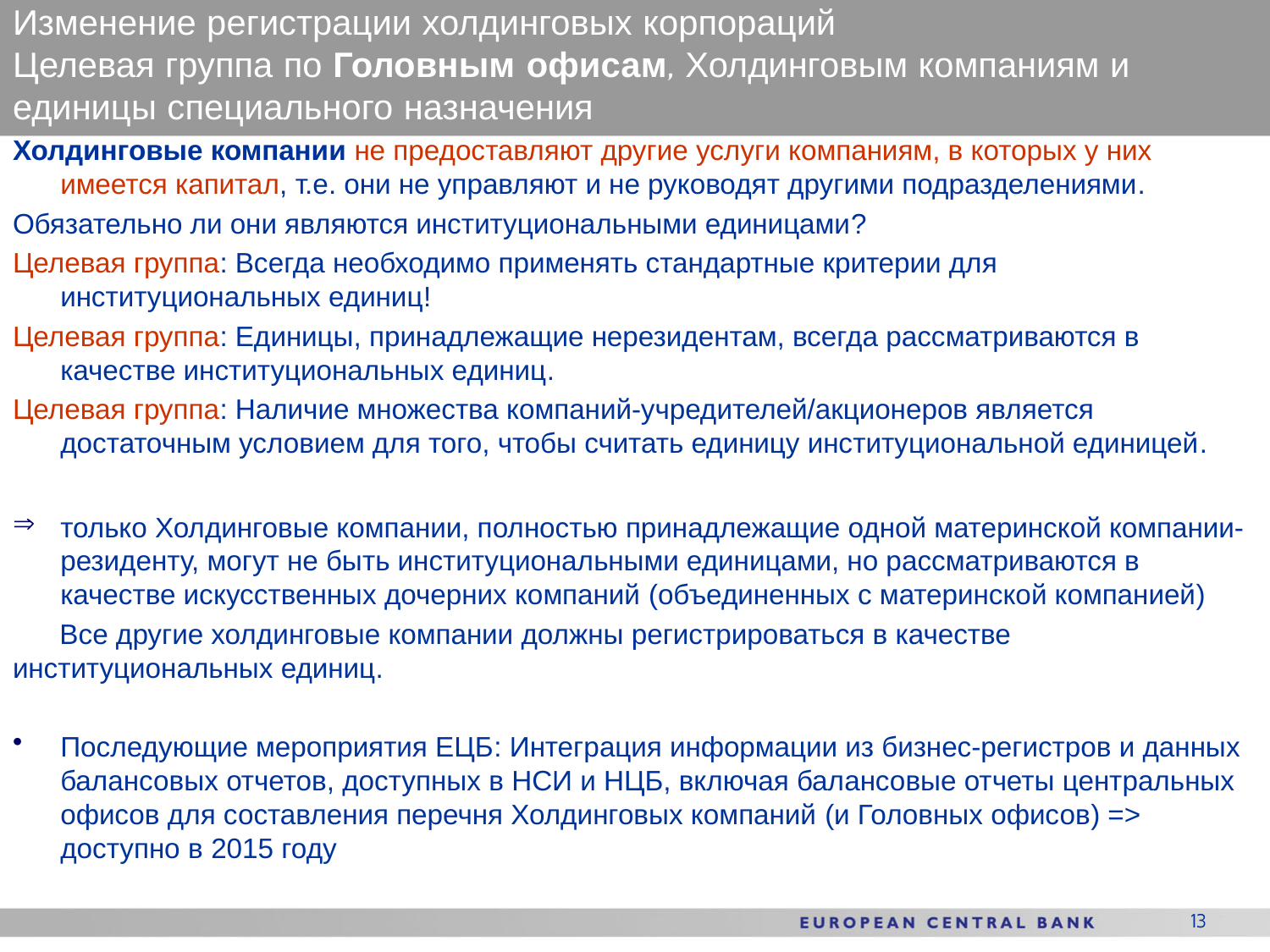

Изменение регистрации холдинговых корпораций
Целевая группа по Головным офисам, Холдинговым компаниям и единицы специального назначения
Холдинговые компании не предоставляют другие услуги компаниям, в которых у них имеется капитал, т.е. они не управляют и не руководят другими подразделениями.
Обязательно ли они являются институциональными единицами?
Целевая группа: Всегда необходимо применять стандартные критерии для институциональных единиц!
Целевая группа: Единицы, принадлежащие нерезидентам, всегда рассматриваются в качестве институциональных единиц.
Целевая группа: Наличие множества компаний-учредителей/акционеров является достаточным условием для того, чтобы считать единицу институциональной единицей.

только Холдинговые компании, полностью принадлежащие одной материнской компании-резиденту, могут не быть институциональными единицами, но рассматриваются в качестве искусственных дочерних компаний (объединенных с материнской компанией)
      Все другие холдинговые компании должны регистрироваться в качестве институциональных единиц.

Последующие мероприятия ЕЦБ: Интеграция информации из бизнес-регистров и данных балансовых отчетов, доступных в НСИ и НЦБ, включая балансовые отчеты центральных офисов для составления перечня Холдинговых компаний (и Головных офисов) => доступно в 2015 году

13